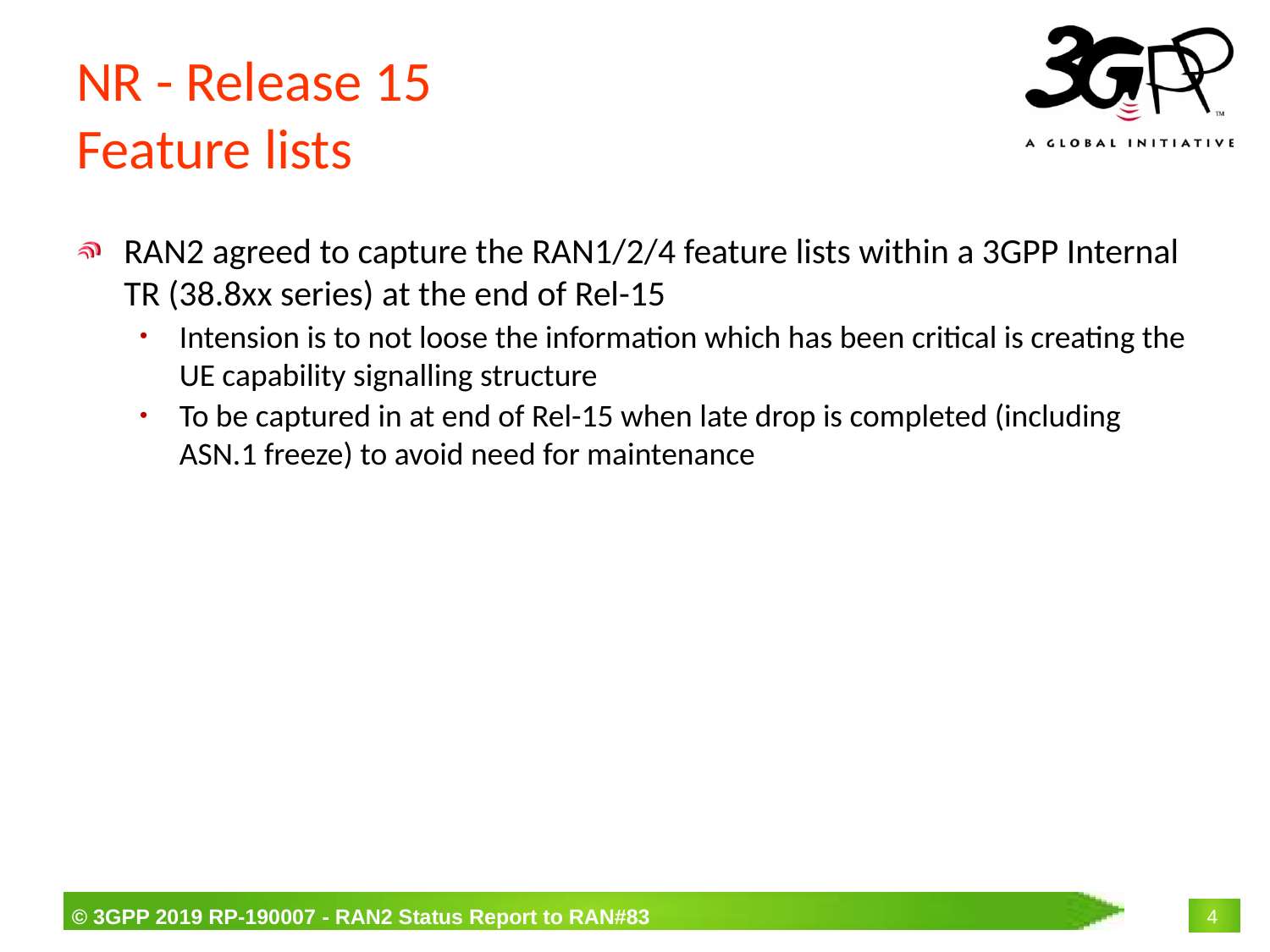

# NR - Release 15 Feature lists
RAN2 agreed to capture the RAN1/2/4 feature lists within a 3GPP Internal TR (38.8xx series) at the end of Rel-15
Intension is to not loose the information which has been critical is creating the UE capability signalling structure
To be captured in at end of Rel-15 when late drop is completed (including ASN.1 freeze) to avoid need for maintenance